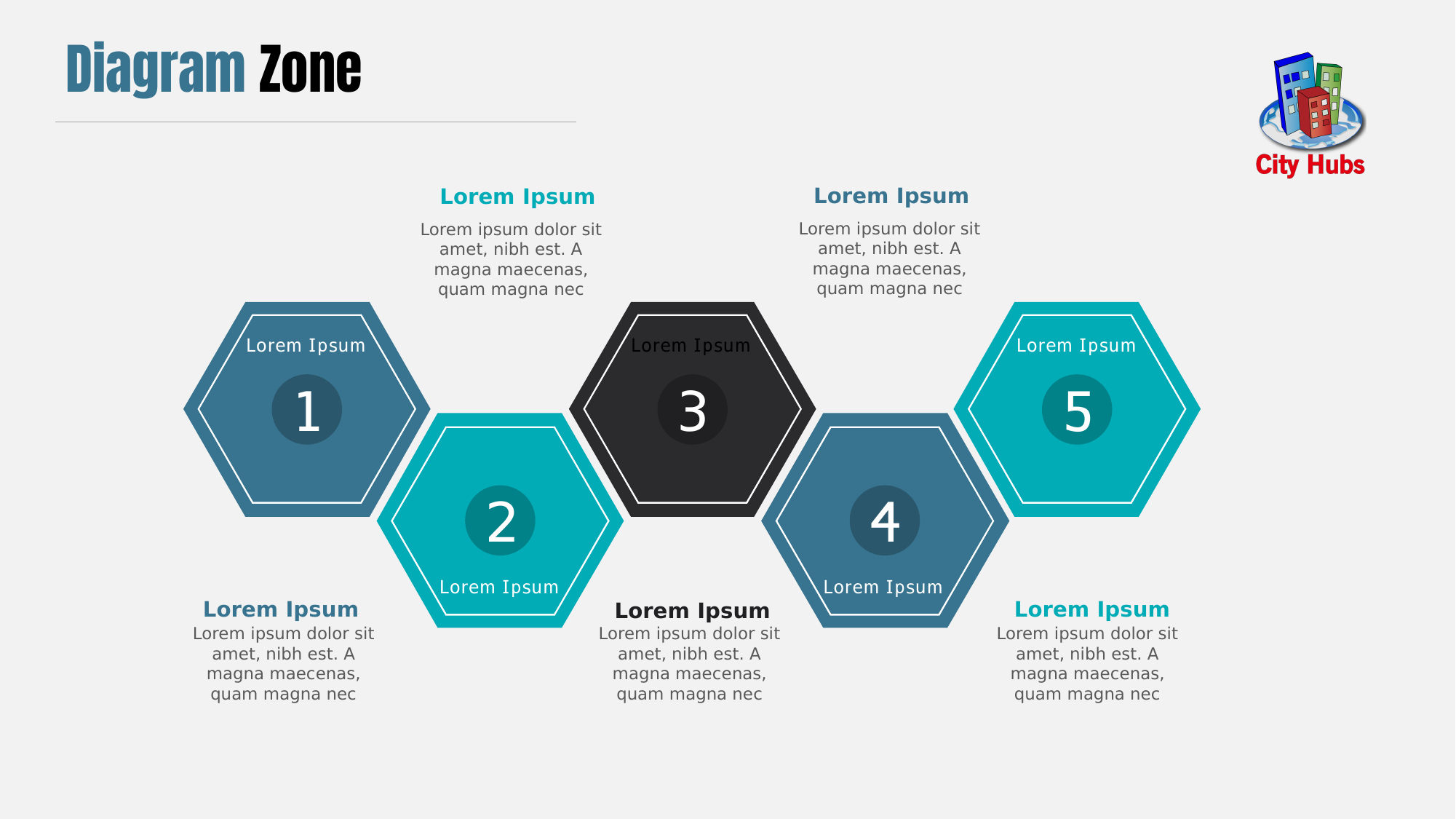

Diagram Zone
Lorem Ipsum
Lorem Ipsum
Lorem ipsum dolor sit amet, nibh est. A magna maecenas, quam magna nec
Lorem ipsum dolor sit amet, nibh est. A magna maecenas, quam magna nec

Lorem Ipsum
Lorem Ipsum
Lorem Ipsum
1
3
5

2
4
Lorem Ipsum
Lorem Ipsum
Lorem Ipsum
Lorem Ipsum
Lorem Ipsum
Lorem ipsum dolor sit amet, nibh est. A magna maecenas, quam magna nec
Lorem ipsum dolor sit amet, nibh est. A magna maecenas, quam magna nec
Lorem ipsum dolor sit amet, nibh est. A magna maecenas, quam magna nec